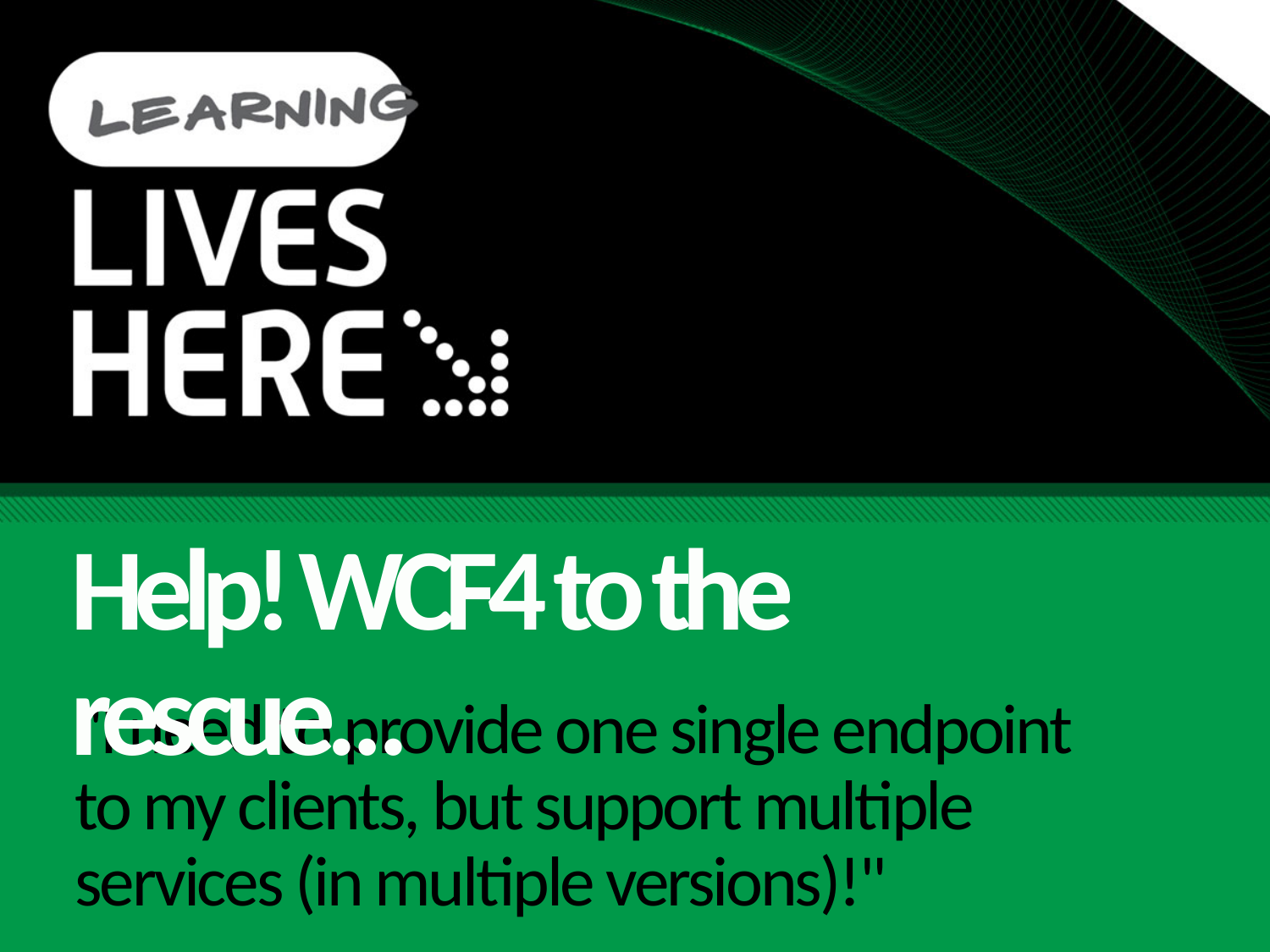

Help! WCF4 to the rescue…
# "I need to provide one single endpoint to my clients, but support multiple services (in multiple versions)!"